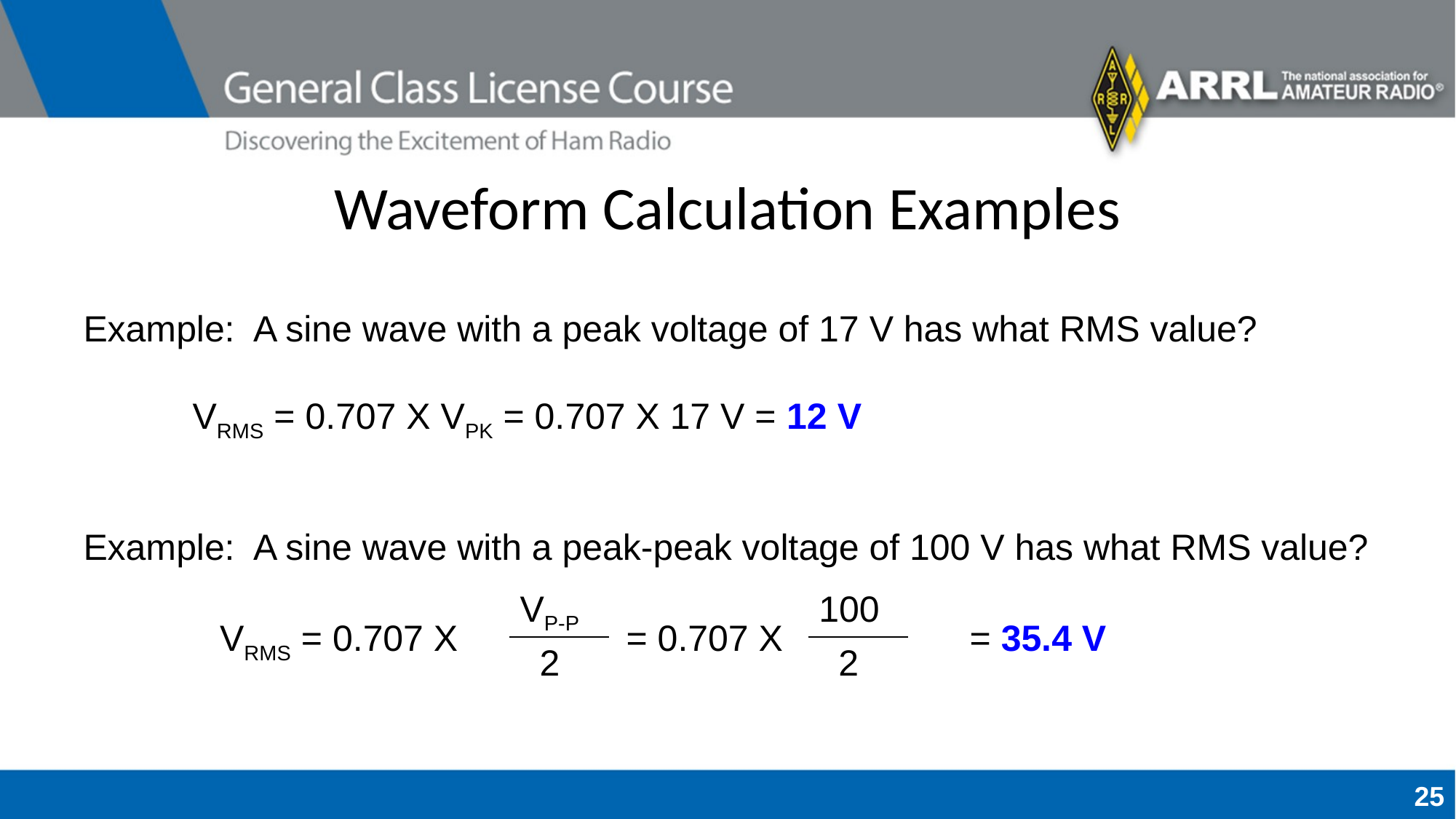

# Waveform Calculation Examples
Example:  A sine wave with a peak voltage of 17 V has what RMS value?

	VRMS = 0.707 X VPK = 0.707 X 17 V = 12 V
Example:  A sine wave with a peak-peak voltage of 100 V has what RMS value?
VP-P
100
VRMS = 0.707 X
 = 0.707 X
 = 35.4 V
2
2
25